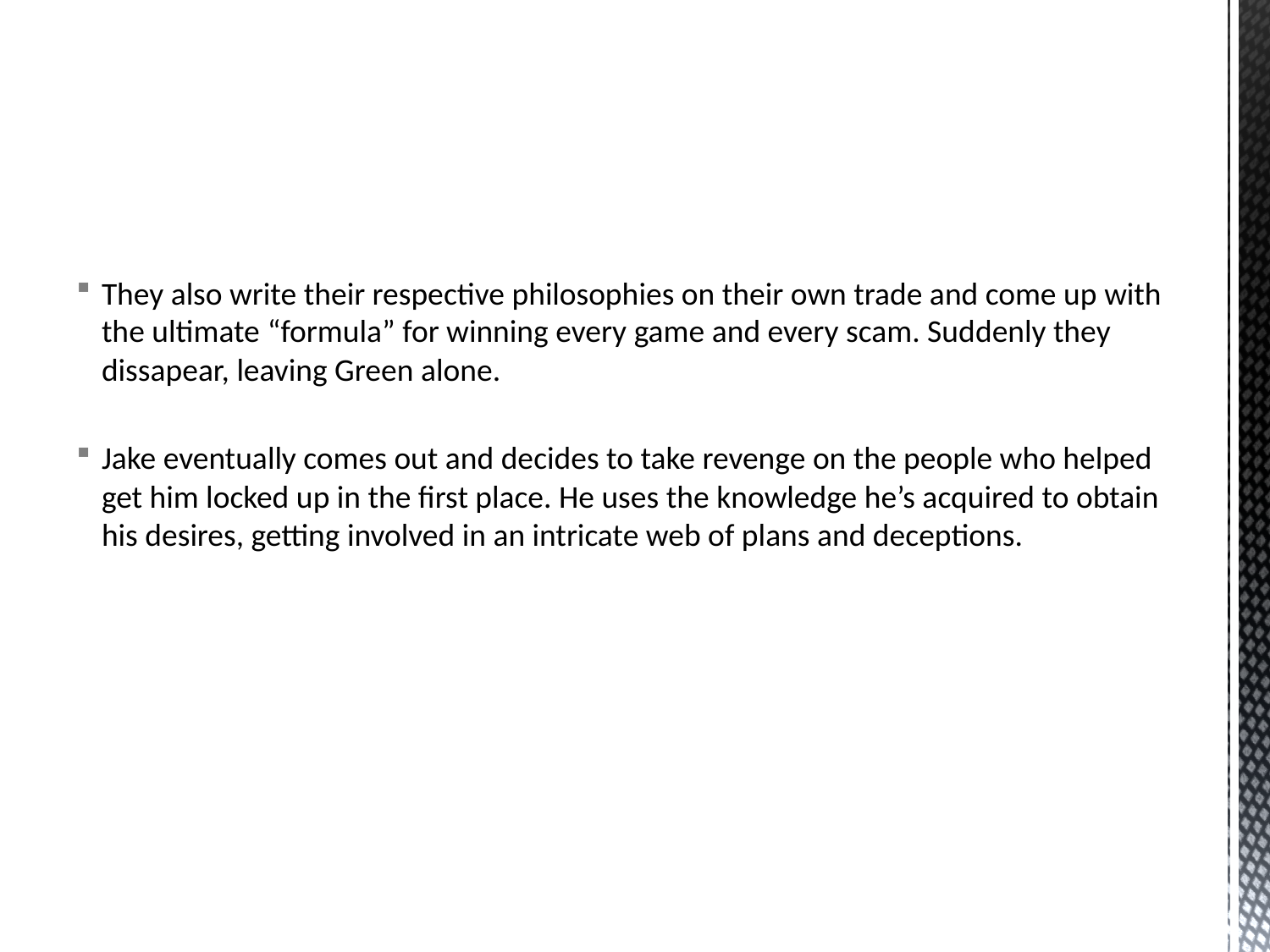

They also write their respective philosophies on their own trade and come up with the ultimate “formula” for winning every game and every scam. Suddenly they dissapear, leaving Green alone.

Jake eventually comes out and decides to take revenge on the people who helped get him locked up in the first place. He uses the knowledge he’s acquired to obtain his desires, getting involved in an intricate web of plans and deceptions.